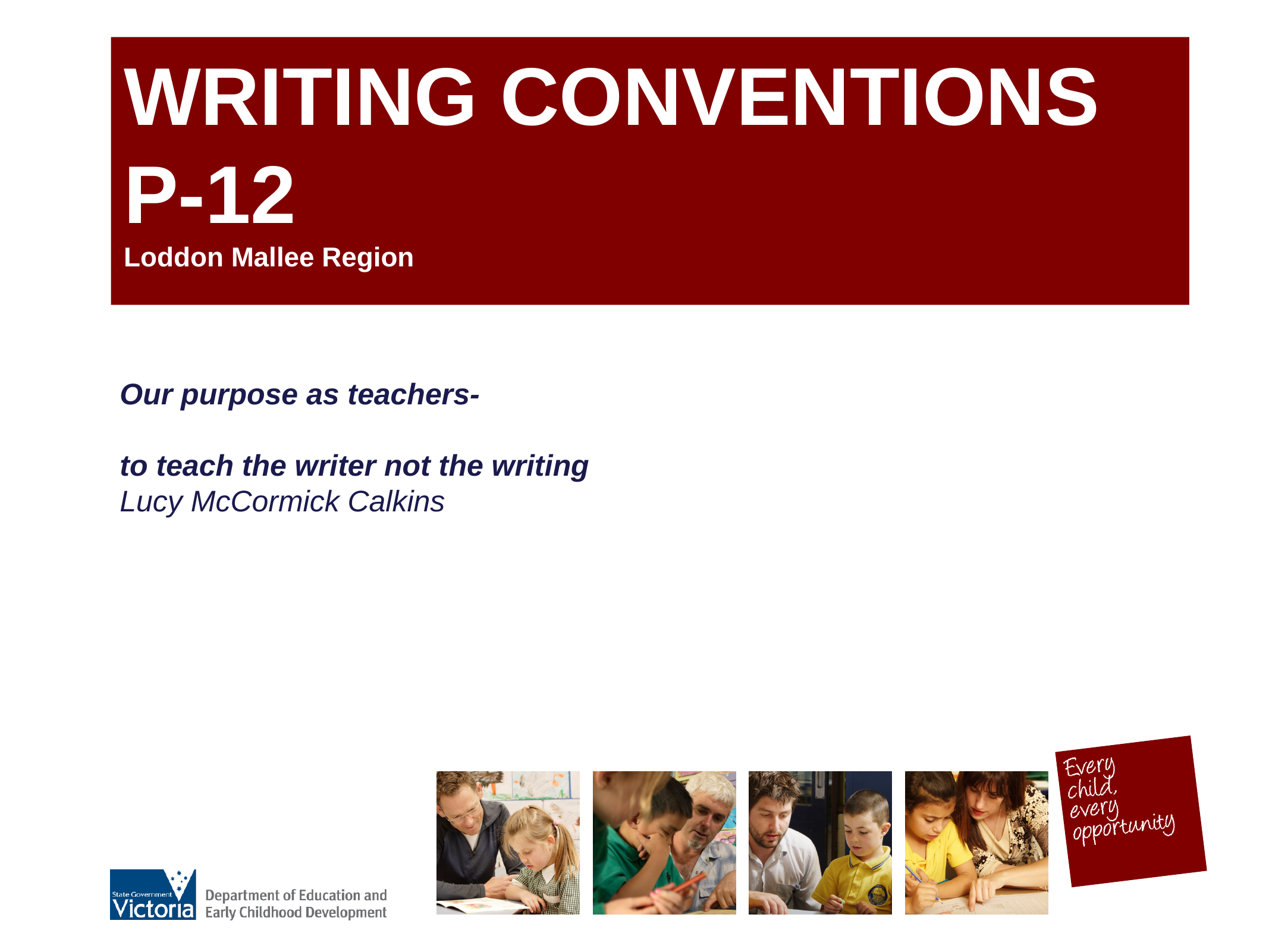

WRITING CONVENTIONS
P-12
Loddon Mallee Region
Our purpose as teachers-

to teach the writer not the writing
Lucy McCormick Calkins